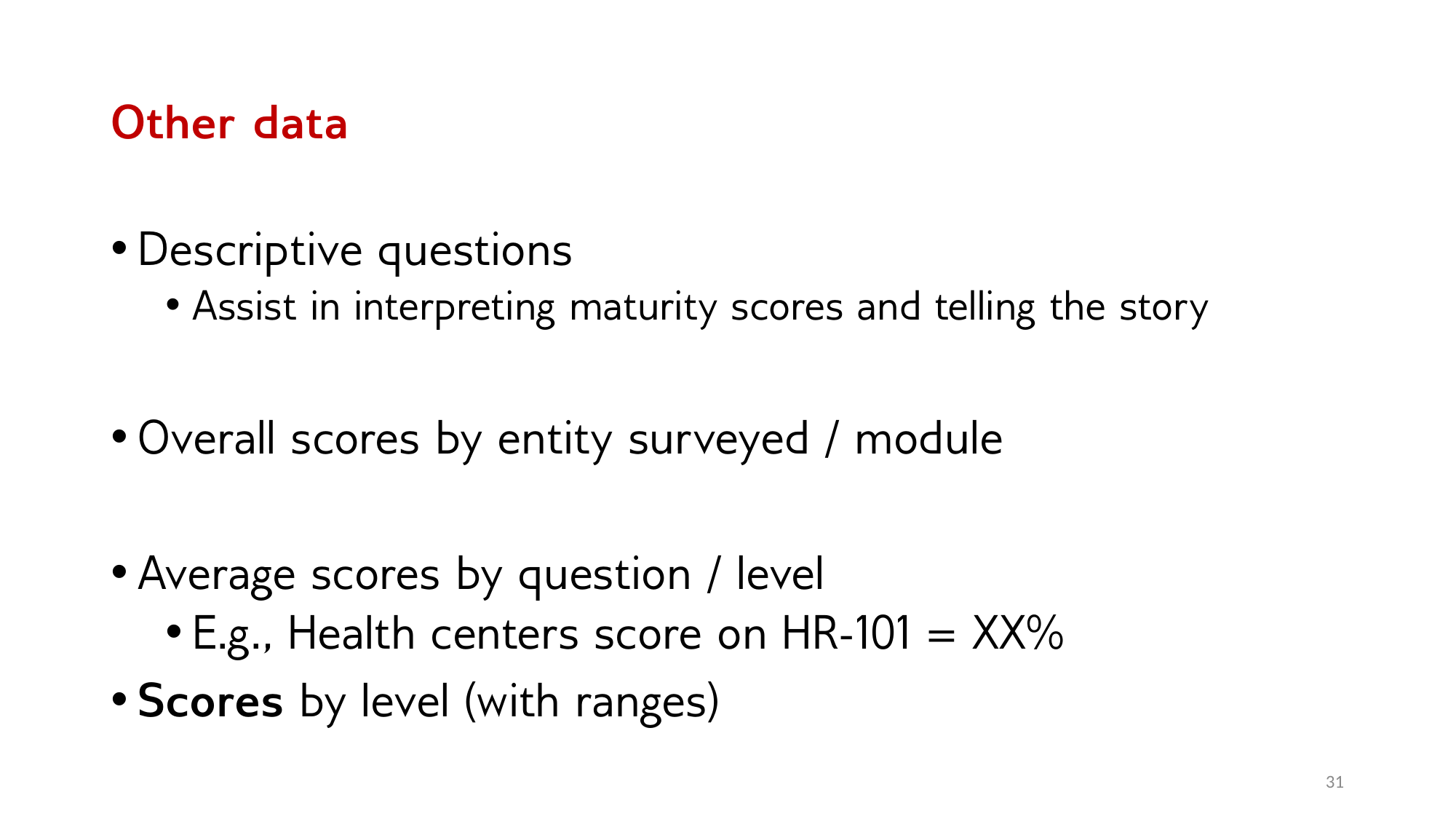

# Other data
Descriptive questions
Assist in interpreting maturity scores and telling the story

Overall scores by entity surveyed / module

Average scores by question / level
E.g., Health centers score on HR-101 = XX%
Scores by level (with ranges)

31